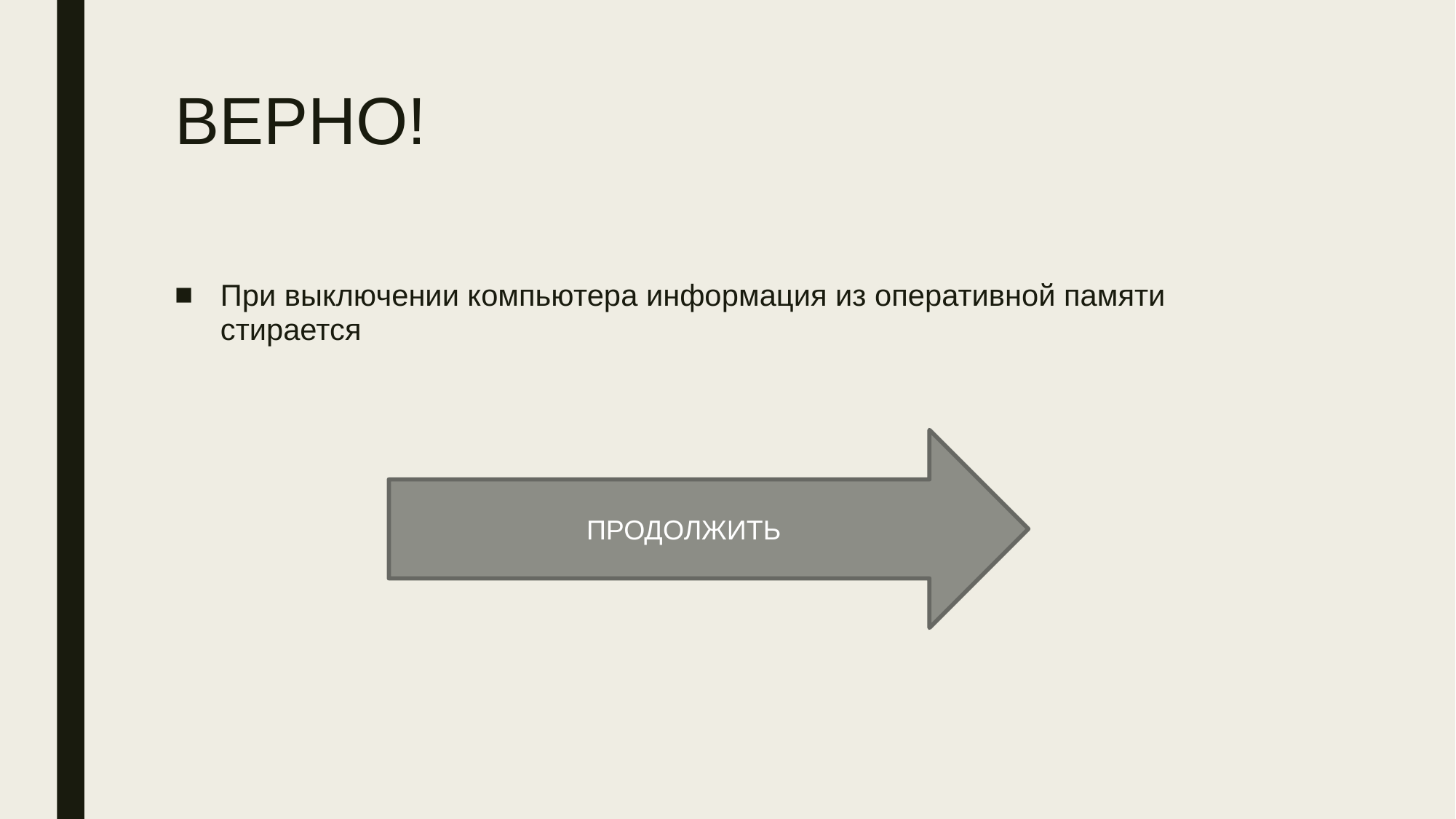

# ВЕРНО!
При выключении компьютера информация из оперативной памяти стирается
ПРОДОЛЖИТЬ